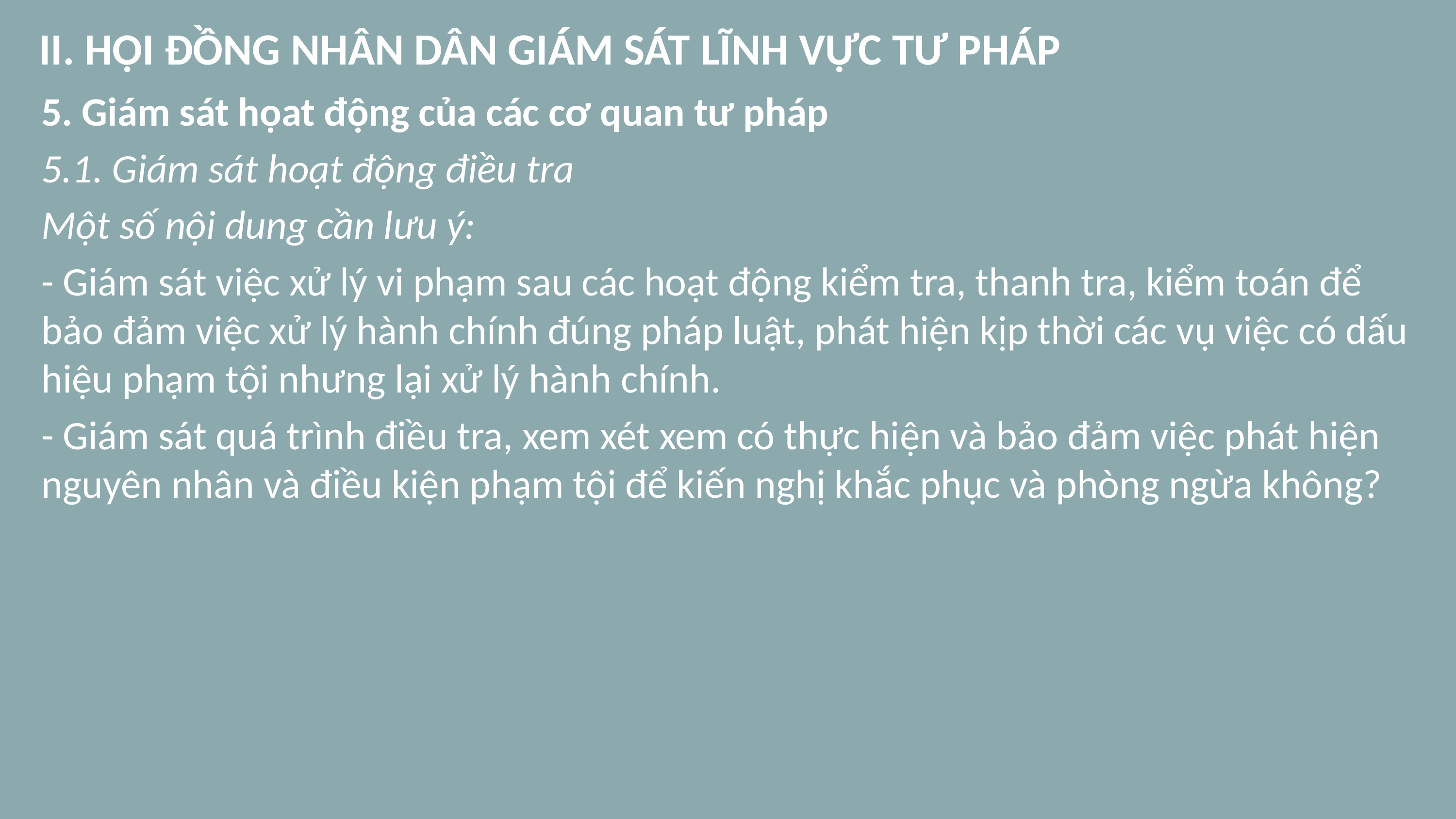

# II. HỘI ĐỒNG NHÂN DÂN GIÁM SÁT LĨNH VỰC TƯ PHÁP
5. Giám sát họat động của các cơ quan tư pháp
5.1. Giám sát hoạt động điều tra
Một số nội dung cần lưu ý:
- Giám sát việc xử lý vi phạm sau các hoạt động kiểm tra, thanh tra, kiểm toán để bảo đảm việc xử lý hành chính đúng pháp luật, phát hiện kịp thời các vụ việc có dấu hiệu phạm tội nhưng lại xử lý hành chính.
- Giám sát quá trình điều tra, xem xét xem có thực hiện và bảo đảm việc phát hiện nguyên nhân và điều kiện phạm tội để kiến nghị khắc phục và phòng ngừa không?